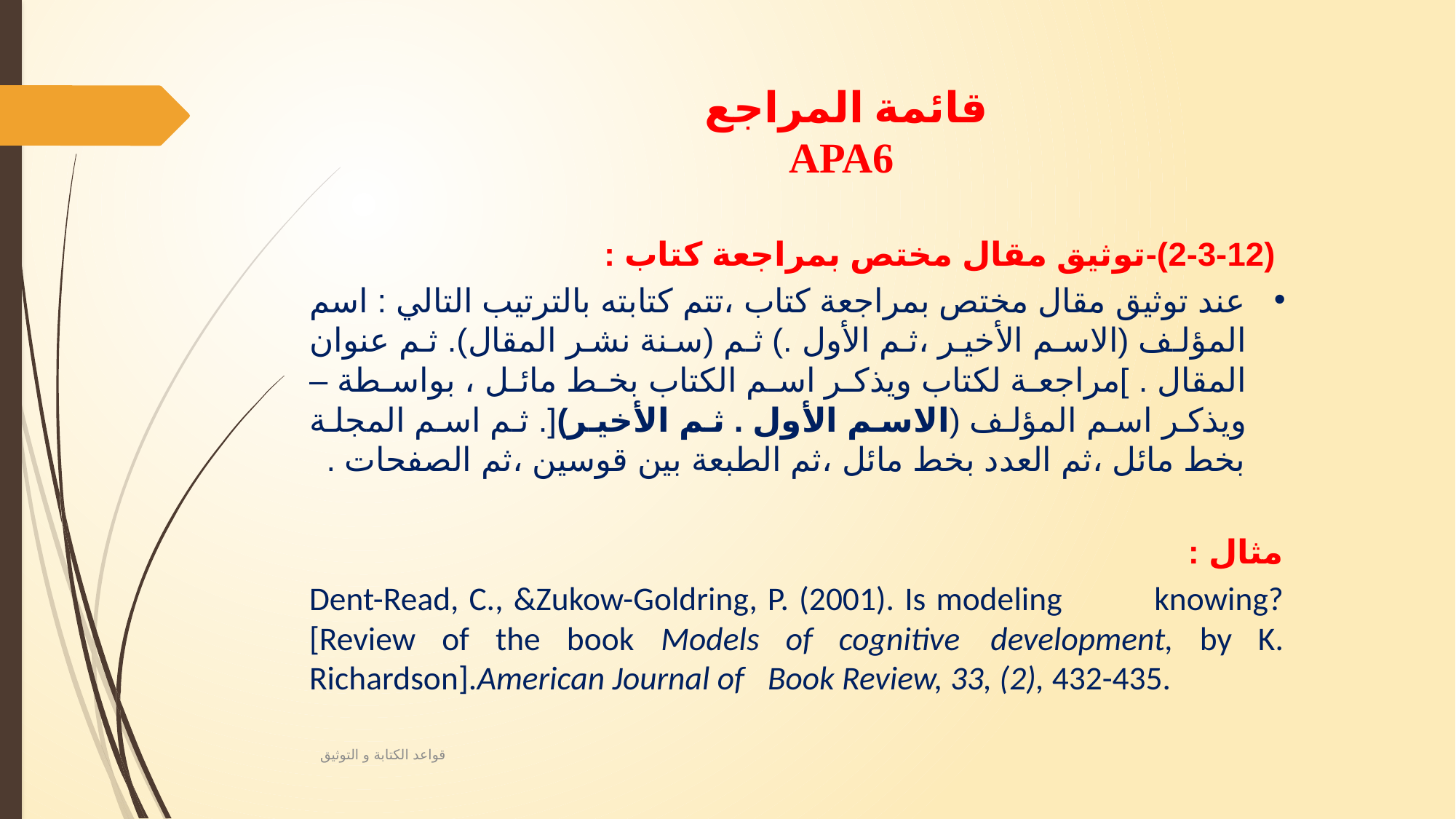

# قائمة المراجع APA6
 (2-3-12)-توثيق مقال مختص بمراجعة كتاب :
عند توثيق مقال مختص بمراجعة كتاب ،تتم كتابته بالترتيب التالي : اسم المؤلف (الاسم الأخير ،ثم الأول .) ثم (سنة نشر المقال). ثم عنوان المقال . ]مراجعة لكتاب ويذكر اسم الكتاب بخط مائل ، بواسطة – ويذكر اسم المؤلف (الاسم الأول . ثم الأخير)[. ثم اسم المجلة بخط مائل ،ثم العدد بخط مائل ،ثم الطبعة بين قوسين ،ثم الصفحات .

مثال :
Dent-Read, C., &Zukow-Goldring, P. (2001). Is modeling 	knowing? [Review of the book Models of cognitive 	development, by K. Richardson].American Journal of 	Book Review, 33, (2), 432-435.

قواعد الكتابة و التوثيق